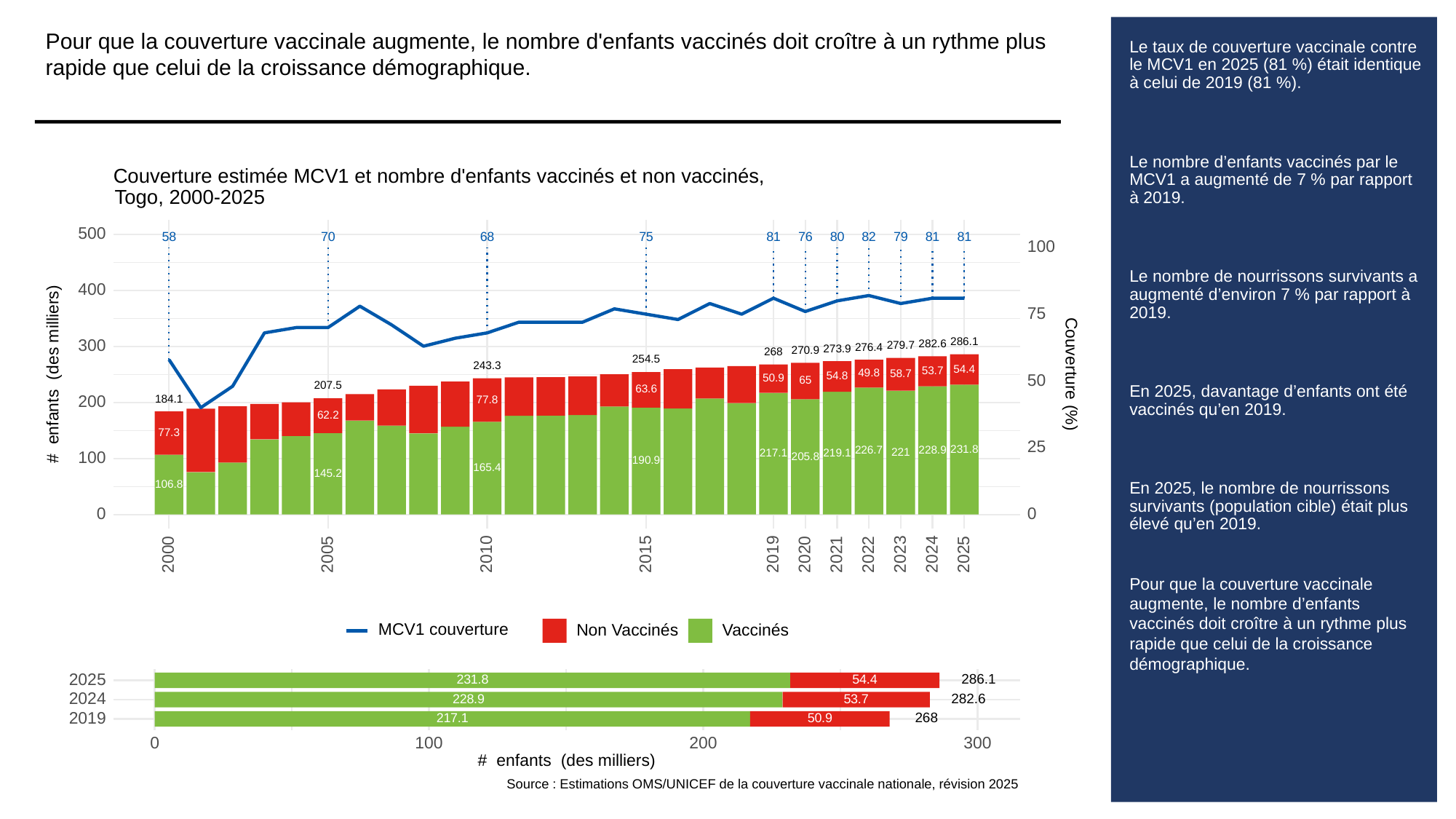

Pour que la couverture vaccinale augmente, le nombre d'enfants vaccinés doit croître à un rythme plus rapide que celui de la croissance démographique.
# Le taux de couverture vaccinale contre le MCV1 en 2025 (81 %) était identique à celui de 2019 (81 %).

Le nombre d’enfants vaccinés par le MCV1 a augmenté de 7 % par rapport à 2019.

Le nombre de nourrissons survivants a augmenté d’environ 7 % par rapport à 2019.

En 2025, davantage d’enfants ont été vaccinés qu’en 2019.

En 2025, le nombre de nourrissons survivants (population cible) était plus élevé qu’en 2019.

Pour que la couverture vaccinale augmente, le nombre d’enfants vaccinés doit croître à un rythme plus rapide que celui de la croissance démographique.

Couverture estimée MCV1 et nombre d'enfants vaccinés et non vaccinés,
Togo, 2000-2025

500
58
70
68
81
76
80
82
79
81
81
75

100

400

75

286.1
282.6
300
279.7
276.4
273.9

270.9
268

254.5

243.3

54.4

#  enfants  (des milliers)
Couverture (%)
53.7

49.8
58.7

54.8

50.9

50

65

207.5

63.6

184.1
77.8
200

62.2

77.3

25
231.8
228.9
226.7
221
219.1
217.1
100
205.8

190.9

165.4
145.2

106.8

0
0

2023
2000
2005
2010
2015
2019
2020
2021
2022
2024
2025

MCV1 couverture
Non Vaccinés
Vaccinés

2025
286.1
231.8
54.4

2024
282.6
53.7
228.9

2019
268
50.9
217.1

300
0
100
200
#  enfants  (des milliers)
Source : Estimations OMS/UNICEF de la couverture vaccinale nationale, révision 2025